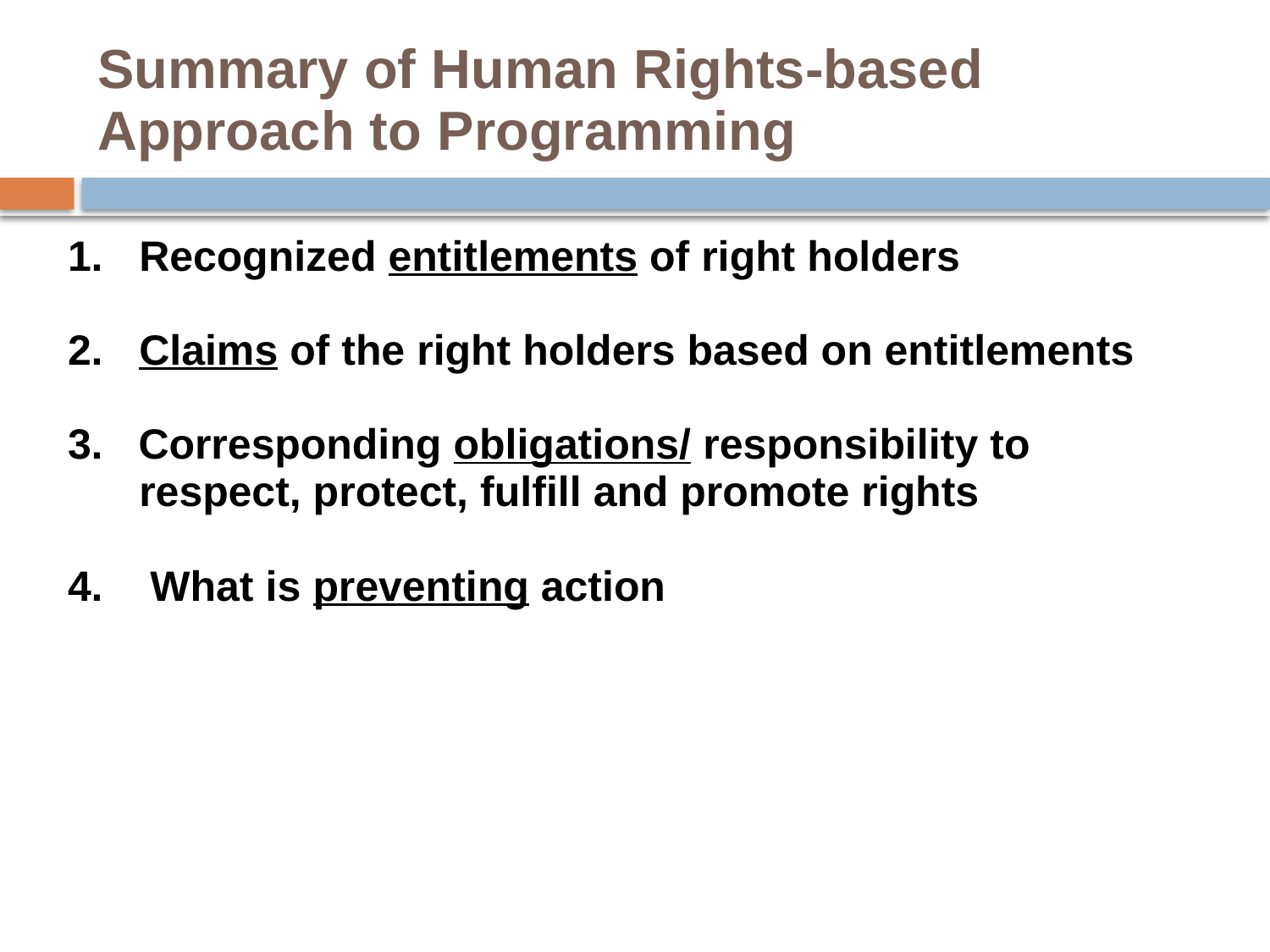

# Summary of Human Rights-based Approach to Programming

| Recognized entitlements of right holders Claims of the right holders based on entitlements 3. Corresponding obligations/ responsibility to respect, protect, fulfill and promote rights 4. What is preventing action |
| --- |
|  |
|  |
|  |
|  |